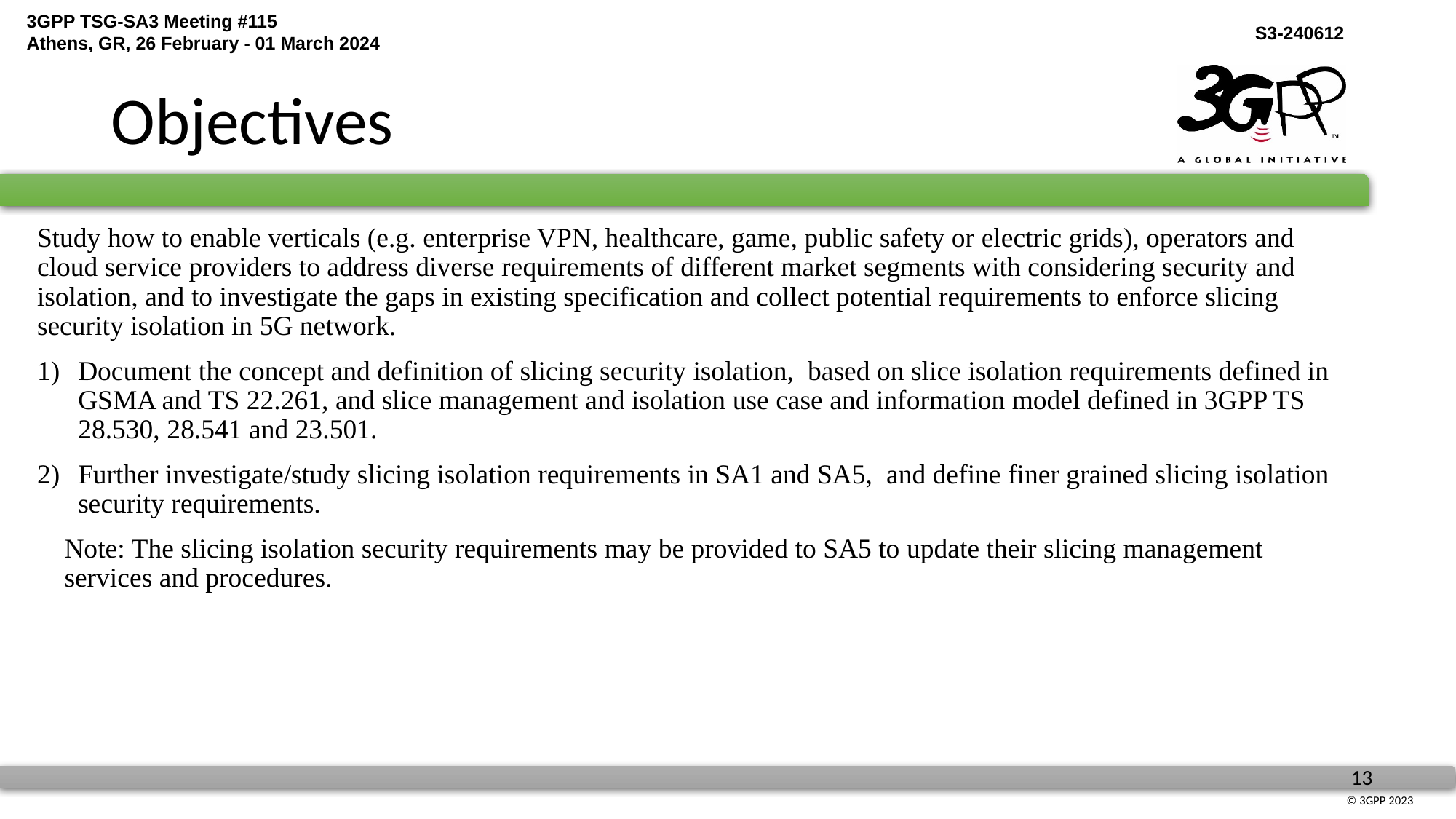

# Objectives
Study how to enable verticals (e.g. enterprise VPN, healthcare, game, public safety or electric grids), operators and cloud service providers to address diverse requirements of different market segments with considering security and isolation, and to investigate the gaps in existing specification and collect potential requirements to enforce slicing security isolation in 5G network.
Document the concept and definition of slicing security isolation,  based on slice isolation requirements defined in GSMA and TS 22.261, and slice management and isolation use case and information model defined in 3GPP TS 28.530, 28.541 and 23.501.
Further investigate/study slicing isolation requirements in SA1 and SA5,  and define finer grained slicing isolation security requirements.
Note: The slicing isolation security requirements may be provided to SA5 to update their slicing management services and procedures.